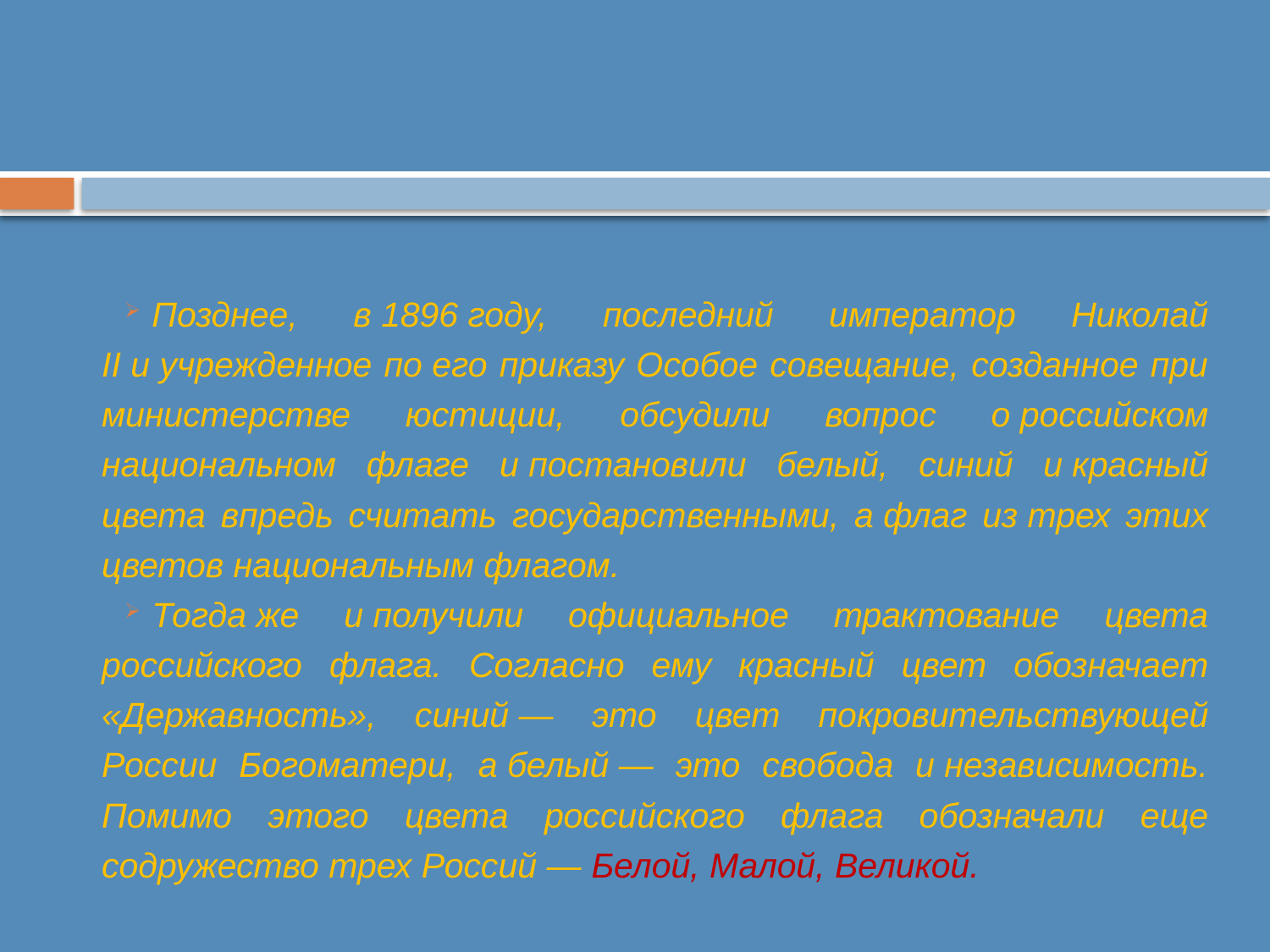

#
Позднее, в 1896 году, последний император Николай II и учрежденное по его приказу Особое совещание, созданное при министерстве юстиции, обсудили вопрос о российском национальном флаге и постановили белый, синий и красный цвета впредь считать государственными, а флаг из трех этих цветов национальным флагом.
Тогда же и получили официальное трактование цвета российского флага. Согласно ему красный цвет обозначает «Державность», синий — это цвет покровительствующей России Богоматери, а белый — это свобода и независимость. Помимо этого цвета российского флага обозначали еще содружество трех Россий — Белой, Малой, Великой.